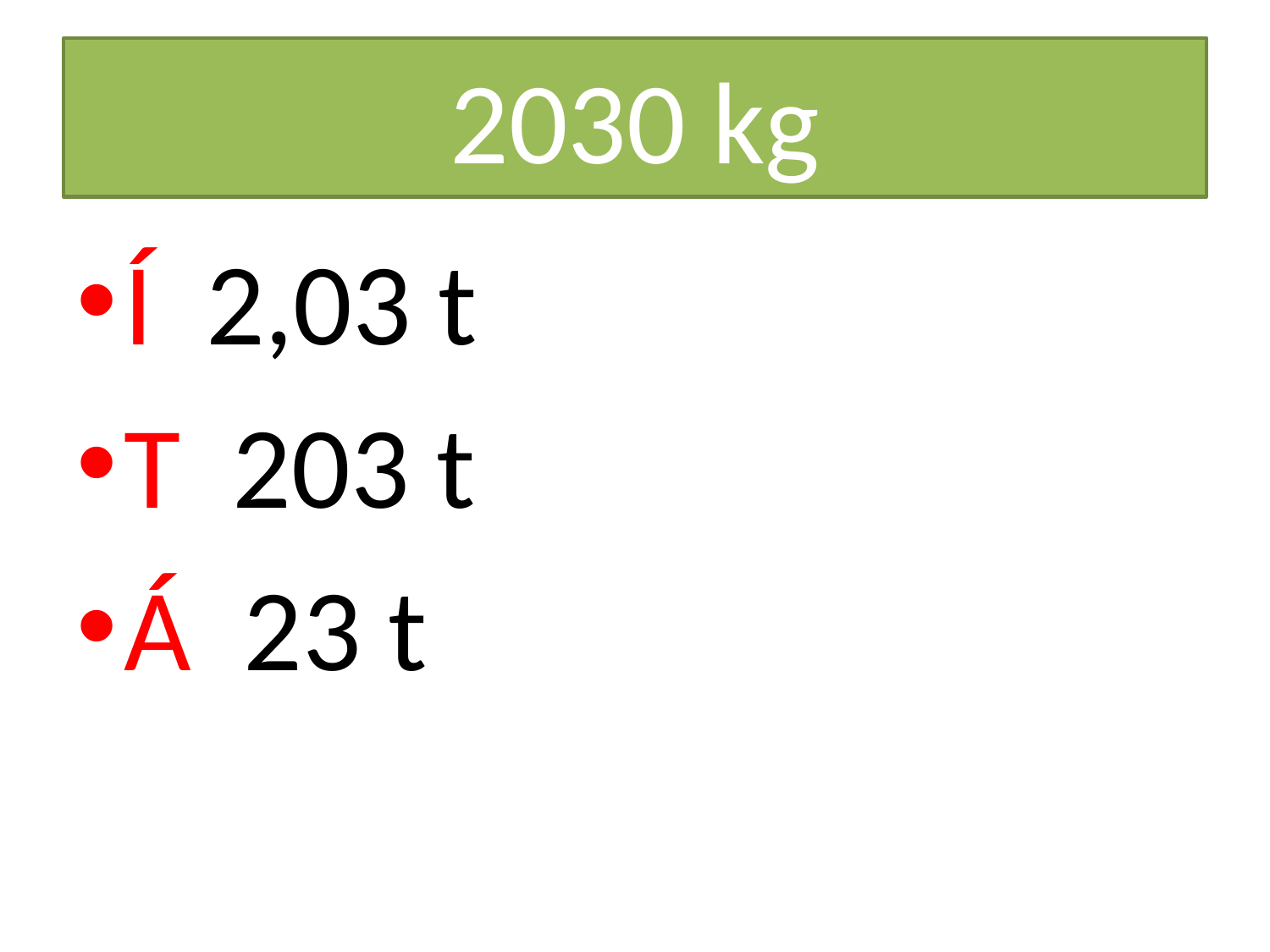

# 2030 kg
Í  2,03 t
T  203 t
Á  23 t